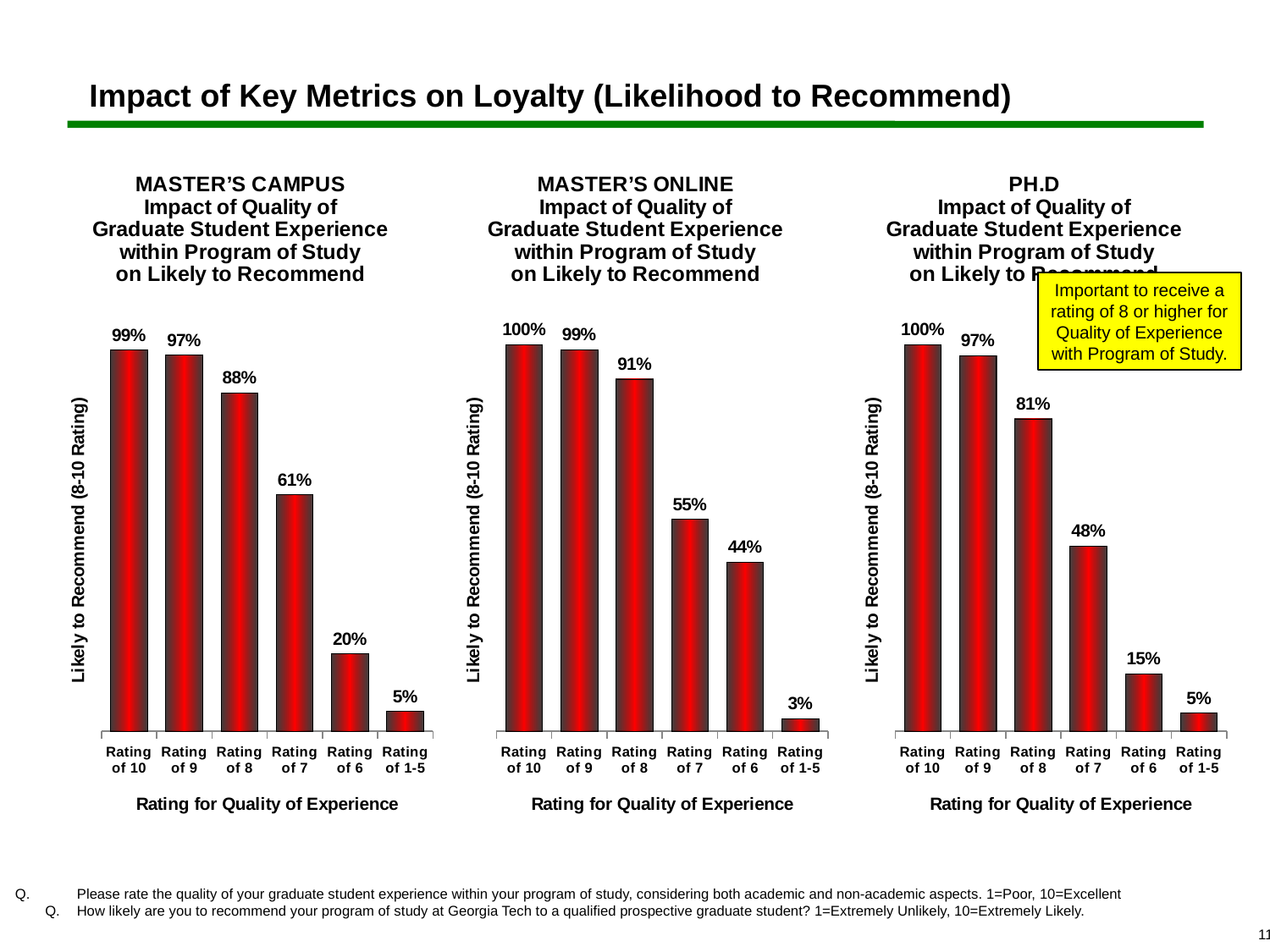

# Impact of Key Metrics on Loyalty (Likelihood to Recommend)

### Chart: MASTER’S CAMPUS
Impact of Quality of
Graduate Student Experience
within Program of Study
on Likely to Recommend

| Category | % |
|---|---|
| Rating of 10 | 0.9859154929577465 |
| Rating of 9 | 0.9726027397260274 |
| Rating of 8 | 0.875 |
| Rating of 7 | 0.6111111111111112 |
| Rating of 6 | 0.2 |
| Rating of 1-5 | 0.05172413793103448 |

### Chart: MASTER’S ONLINE
Impact of Quality of
Graduate Student Experience
within Program of Study
on Likely to Recommend

| Category | % |
|---|---|
| Rating of 10 | 1.0 |
| Rating of 9 | 0.9863013698630136 |
| Rating of 8 | 0.9105263157894737 |
| Rating of 7 | 0.5476190476190477 |
| Rating of 6 | 0.4375 |
| Rating of 1-5 | 0.03278688524590164 |

### Chart: PH.D
Impact of Quality of
Graduate Student Experience
within Program of Study
on Likely to Recommend

| Category | % |
|---|---|
| Rating of 10 | 1.0 |
| Rating of 9 | 0.9711538461538461 |
| Rating of 8 | 0.8076923076923077 |
| Rating of 7 | 0.4791666666666667 |
| Rating of 6 | 0.14864864864864866 |
| Rating of 1-5 | 0.046875 |
Important to receive a rating of 8 or higher for Quality of Experience with Program of Study.
 	Please rate the quality of your graduate student experience within your program of study, considering both academic and non-academic aspects. 1=Poor, 10=Excellent
Q.	How likely are you to recommend your program of study at Georgia Tech to a qualified prospective graduate student? 1=Extremely Unlikely, 10=Extremely Likely.